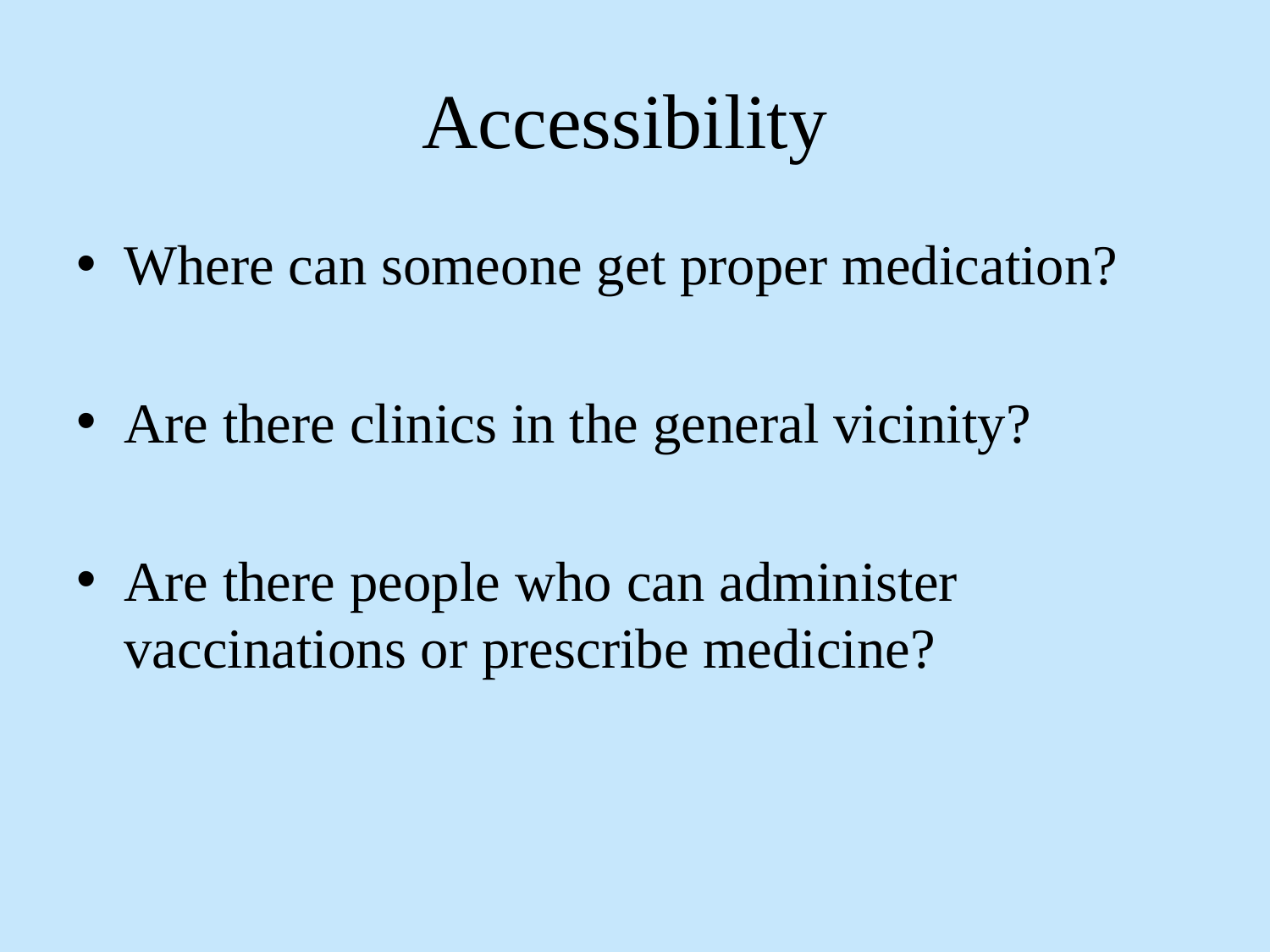

# Accessibility
Where can someone get proper medication?

Are there clinics in the general vicinity?

Are there people who can administer vaccinations or prescribe medicine?